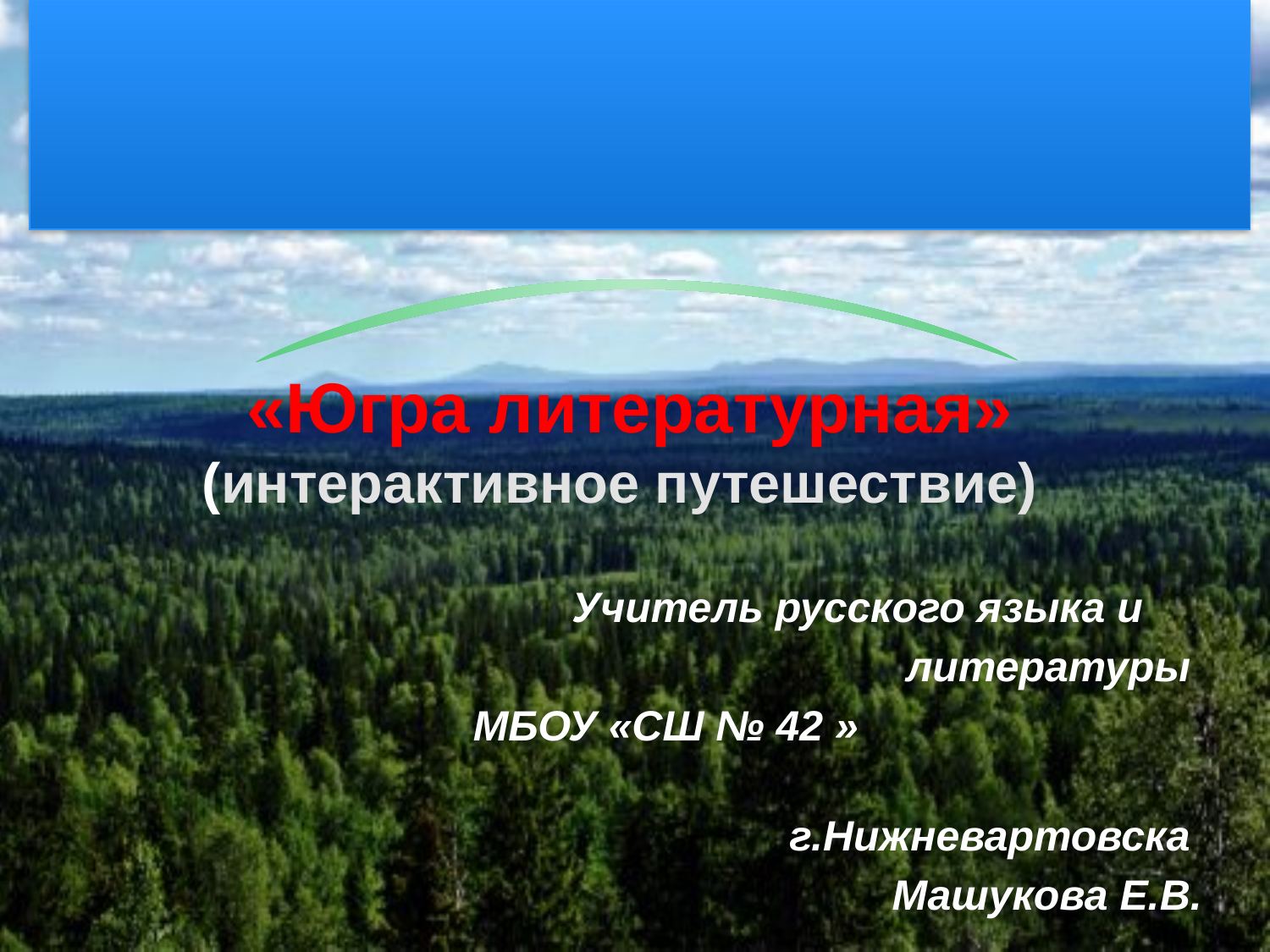

#

 «Югра литературная» (интерактивное путешествие)

              Учитель русского языка и
                           литературы
                       МБОУ «СШ № 42 »
                        г.Нижневартовска
                            Машукова Е.В.